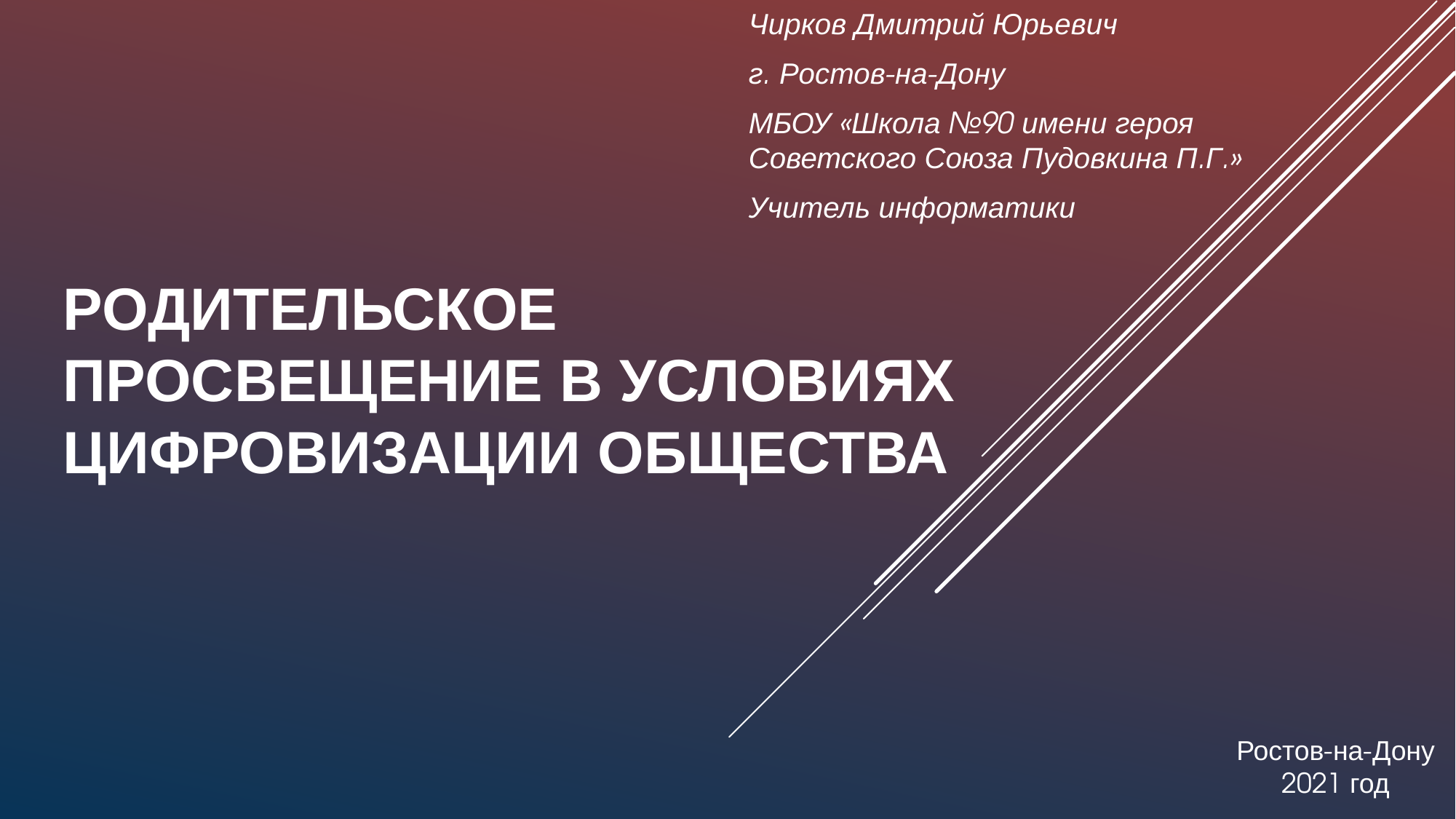

Чирков Дмитрий Юрьевич
г. Ростов-на-Дону
МБОУ «Школа №90 имени героя Советского Союза Пудовкина П.Г.»
Учитель информатики
# РОДИТЕЛЬСКОЕ ПРОСВЕЩЕНИЕ В УСЛОВИЯХ ЦИФРОВИЗАЦИИ ОБЩЕСТВА
Ростов-на-Дону
2021 год